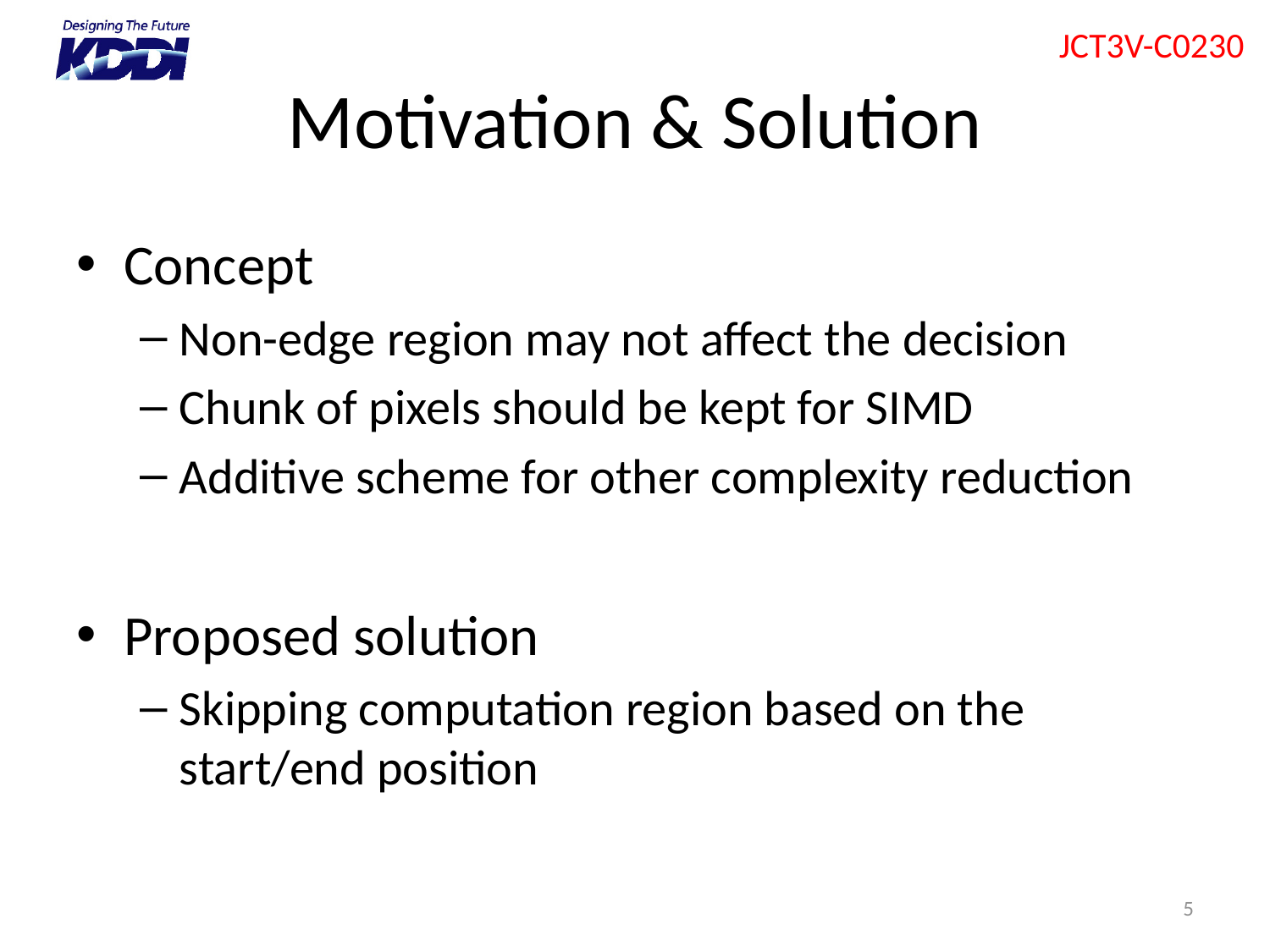

# Motivation & Solution
Concept
Non-edge region may not affect the decision
Chunk of pixels should be kept for SIMD
Additive scheme for other complexity reduction

Proposed solution
Skipping computation region based on the start/end position
5